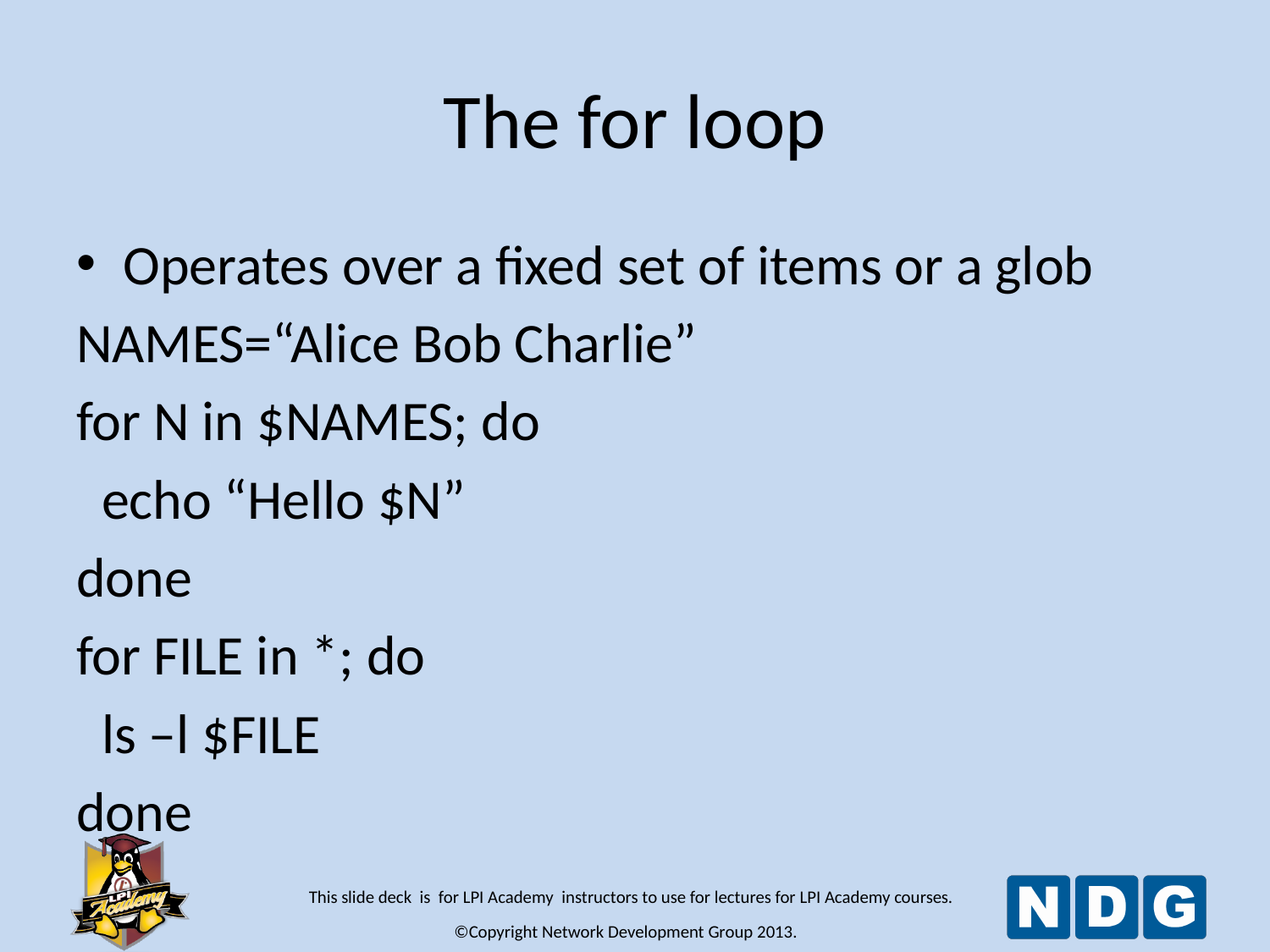

# The for loop
Operates over a fixed set of items or a glob
NAMES=“Alice Bob Charlie”
for N in $NAMES; do
  echo “Hello $N”
done
for FILE in *; do
  ls –l $FILE
done